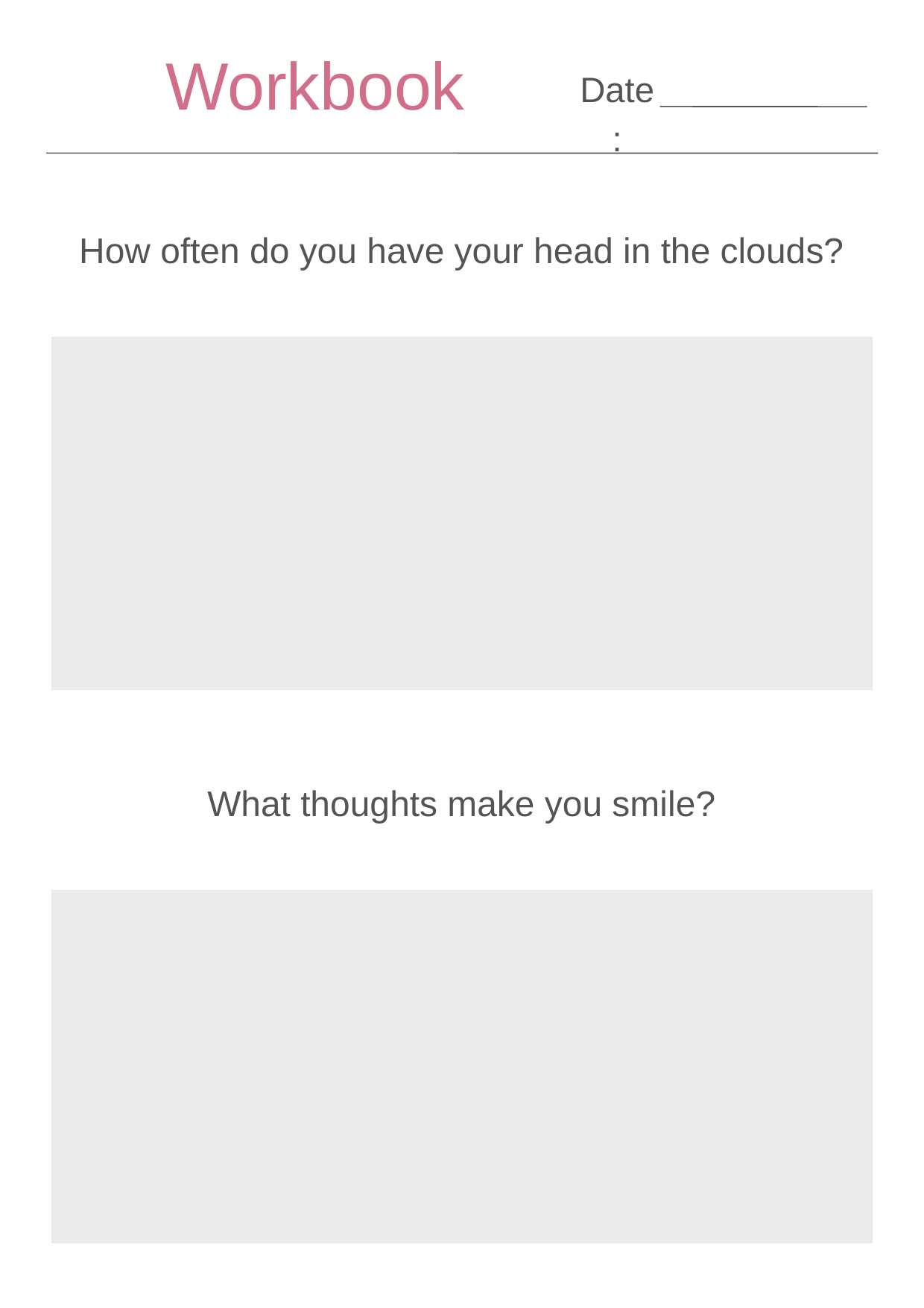

Workbook
Date:

How often do you have your head in the clouds?

What thoughts make you smile?